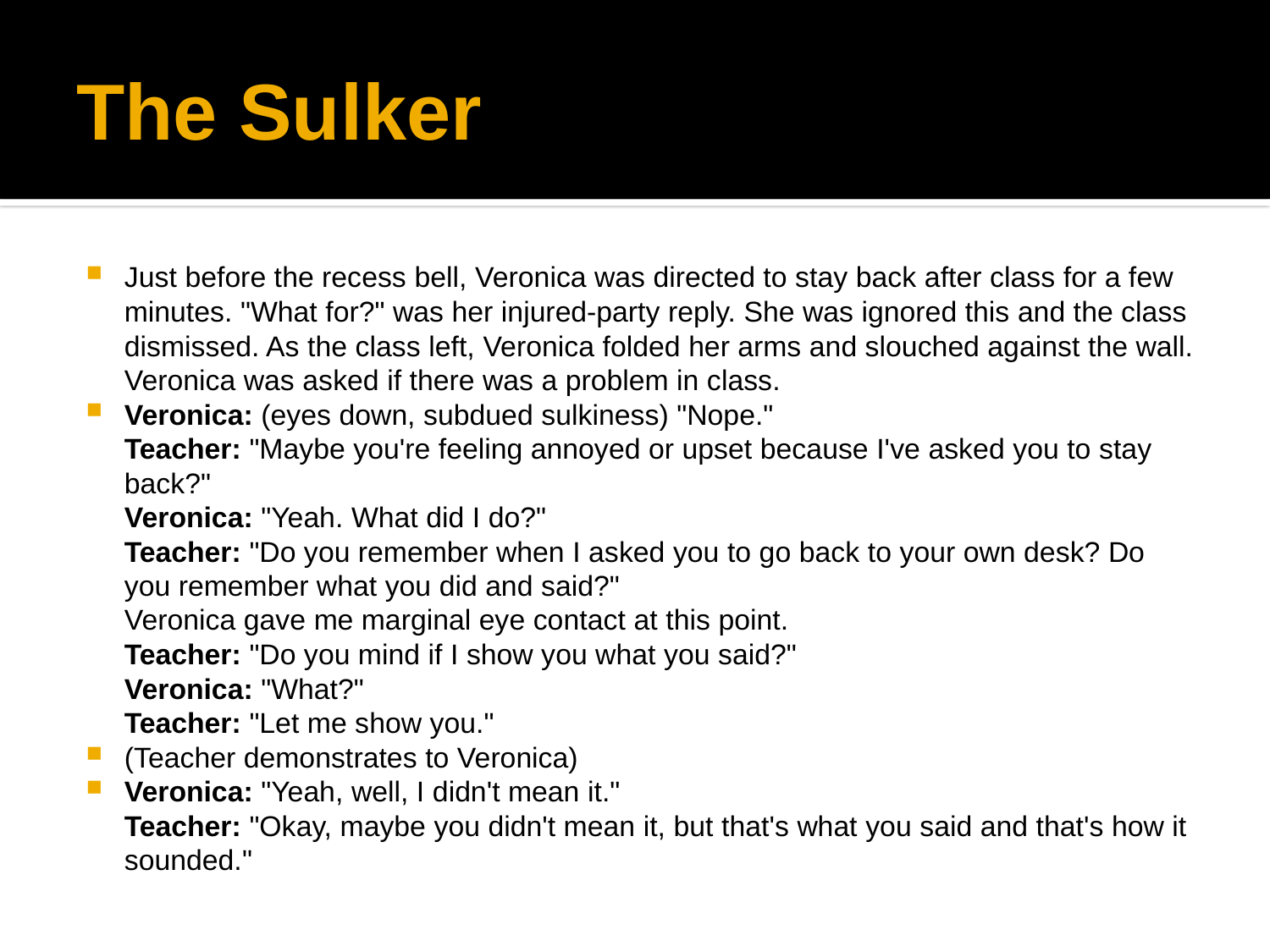

# The Sulker
Just before the recess bell, Veronica was directed to stay back after class for a few minutes. "What for?" was her injured-party reply. She was ignored this and the class dismissed. As the class left, Veronica folded her arms and slouched against the wall. Veronica was asked if there was a problem in class.
Veronica: (eyes down, subdued sulkiness) "Nope."
Teacher: "Maybe you're feeling annoyed or upset because I've asked you to stay back?"
Veronica: "Yeah. What did I do?"
Teacher: "Do you remember when I asked you to go back to your own desk? Do you remember what you did and said?"
Veronica gave me marginal eye contact at this point.
Teacher: "Do you mind if I show you what you said?"
Veronica: "What?"
Teacher: "Let me show you."
(Teacher demonstrates to Veronica)
Veronica: "Yeah, well, I didn't mean it."
Teacher: "Okay, maybe you didn't mean it, but that's what you said and that's how it sounded."